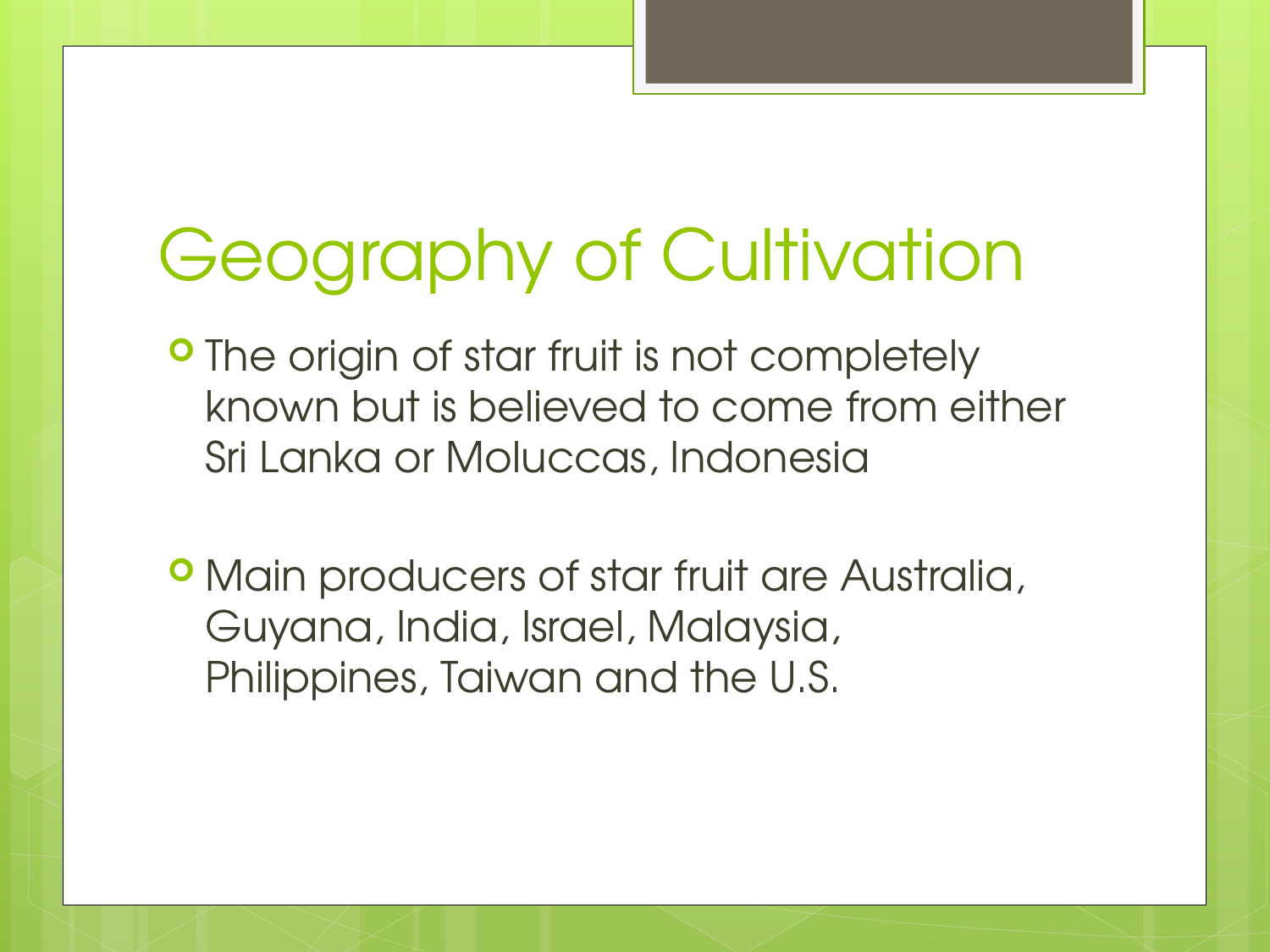

# Geography of Cultivation
The origin of star fruit is not completely known but is believed to come from either Sri Lanka or Moluccas, Indonesia

Main producers of star fruit are Australia, Guyana, India, Israel, Malaysia, Philippines, Taiwan and the U.S.